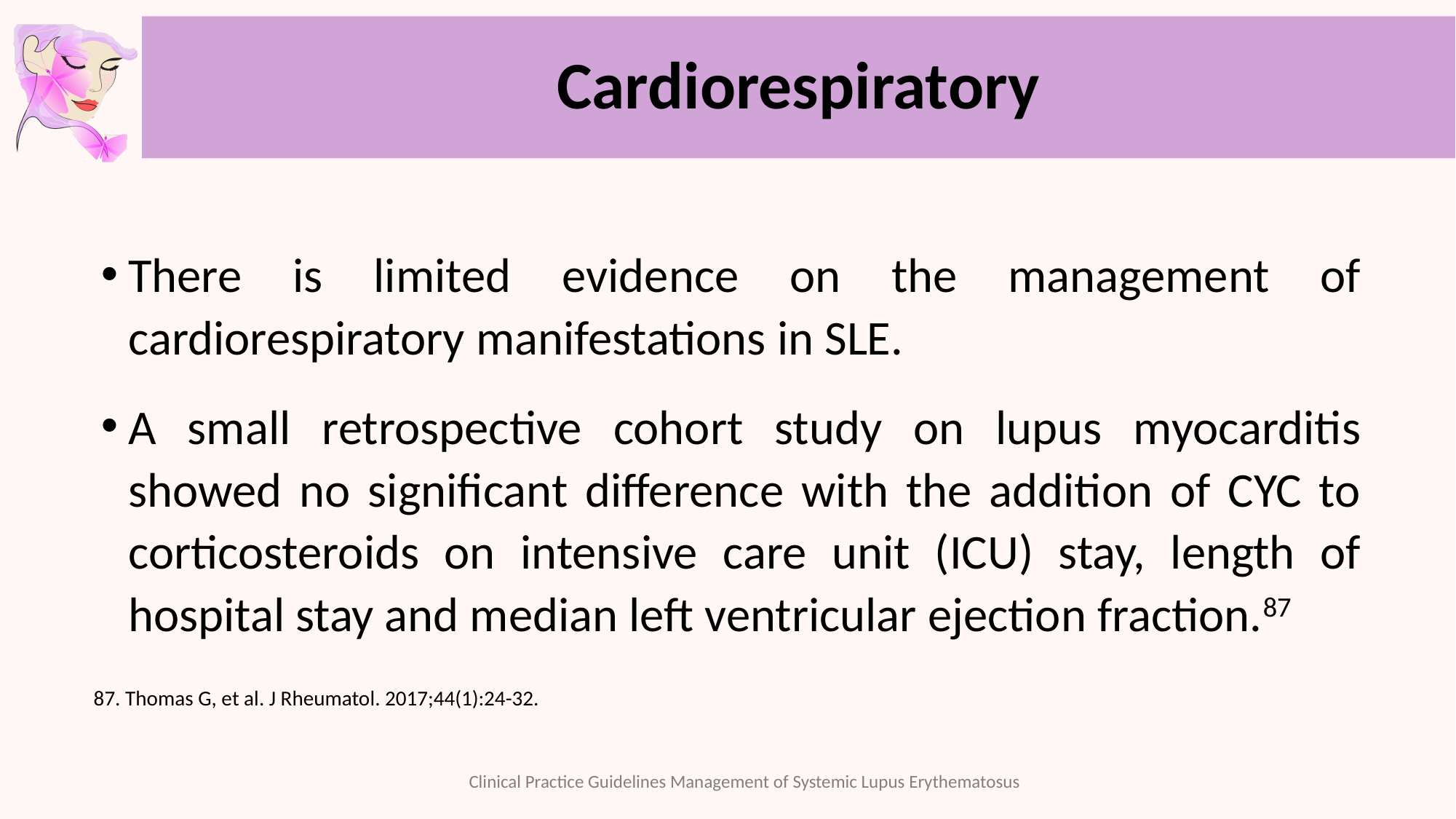

# Cardiorespiratory
There is limited evidence on the management of cardiorespiratory manifestations in SLE.
A small retrospective cohort study on lupus myocarditis showed no significant difference with the addition of CYC to corticosteroids on intensive care unit (ICU) stay, length of hospital stay and median left ventricular ejection fraction.87

87. Thomas G, et al. J Rheumatol. 2017;44(1):24-32.